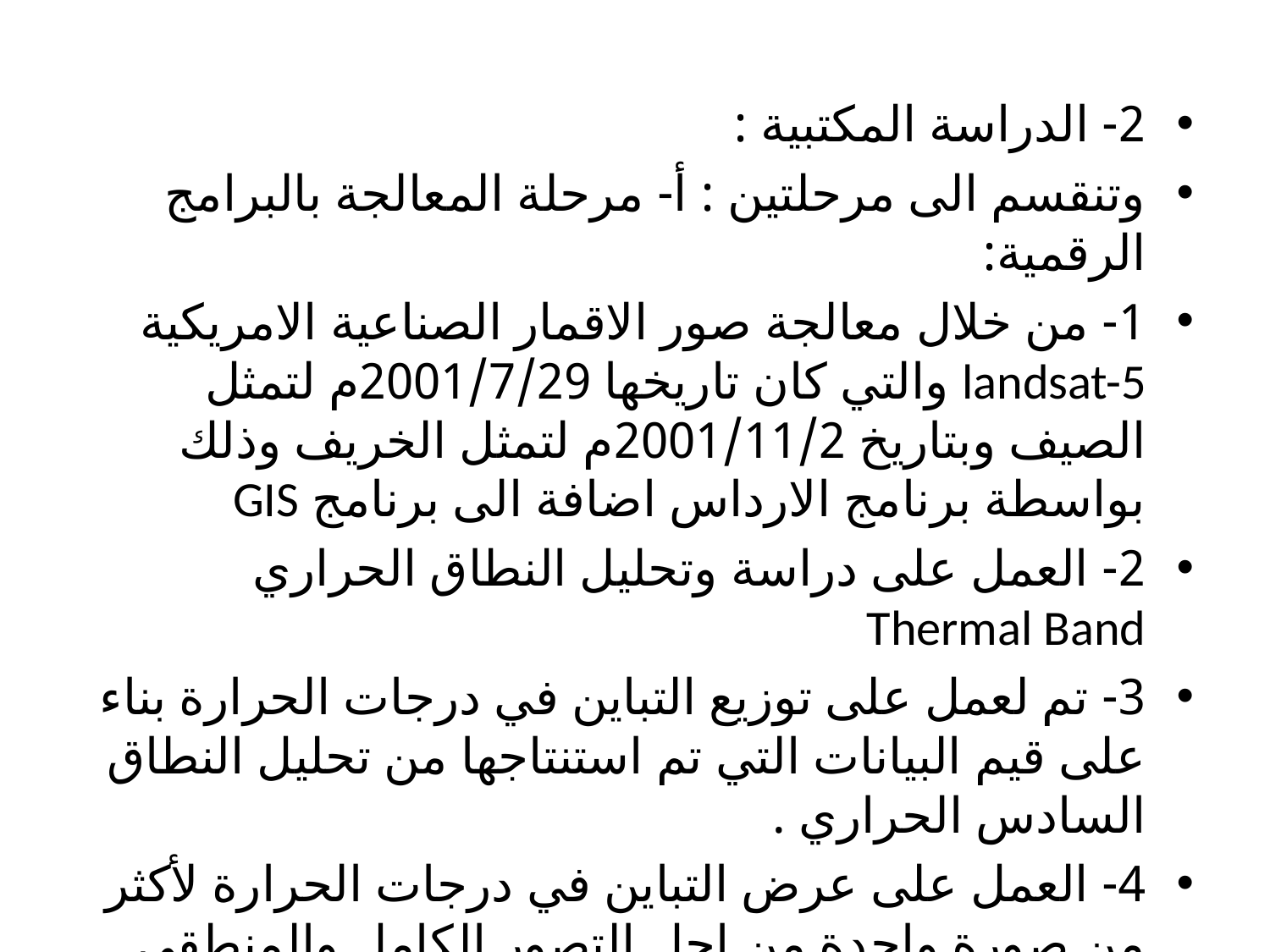

2- الدراسة المكتبية :
وتنقسم الى مرحلتين : أ- مرحلة المعالجة بالبرامج الرقمية:
1- من خلال معالجة صور الاقمار الصناعية الامريكية landsat-5 والتي كان تاريخها 2001/7/29م لتمثل الصيف وبتاريخ 2001/11/2م لتمثل الخريف وذلك بواسطة برنامج الارداس اضافة الى برنامج GIS
2- العمل على دراسة وتحليل النطاق الحراري Thermal Band
3- تم لعمل على توزيع التباين في درجات الحرارة بناء على قيم البيانات التي تم استنتاجها من تحليل النطاق السادس الحراري .
4- العمل على عرض التباين في درجات الحرارة لأكثر من صورة واحدة من اجل التصور الكامل والمنطقي للتدرج الحراري.
5- العمل على تصنيف استخدامات الاراضي في منطقة الدراسة.